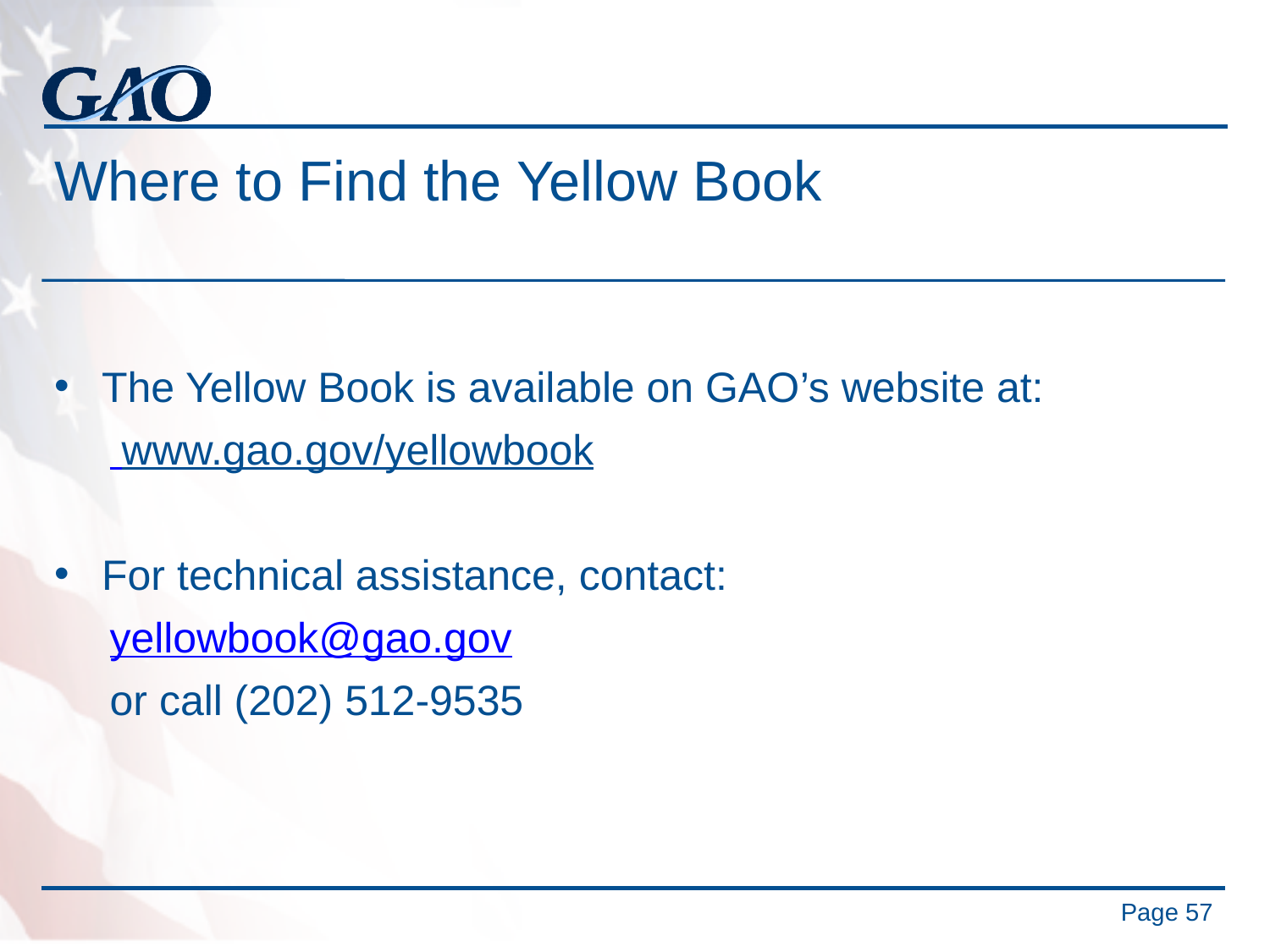

# Where to Find the Yellow Book

The Yellow Book is available on GAO’s website at:
 www.gao.gov/yellowbook

For technical assistance, contact:
yellowbook@gao.gov
or call (202) 512-9535

57